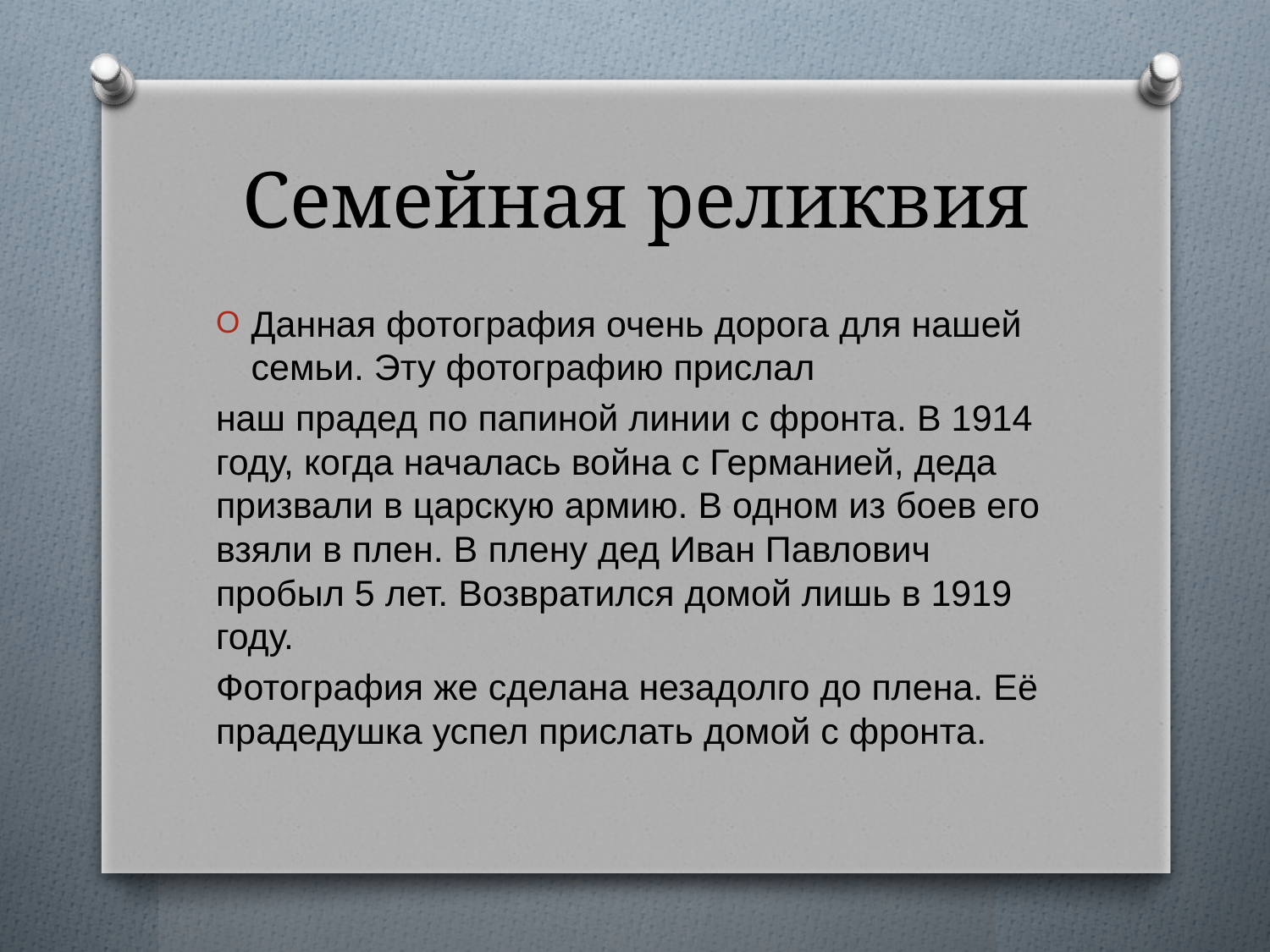

# Семейная реликвия
Данная фотография очень дорога для нашей семьи. Эту фотографию прислал
наш прадед по папиной линии с фронта. В 1914 году, когда началась война с Германией, деда призвали в царскую армию. В одном из боев его взяли в плен. В плену дед Иван Павлович пробыл 5 лет. Возвратился домой лишь в 1919 году.
Фотография же сделана незадолго до плена. Её прадедушка успел прислать домой с фронта.